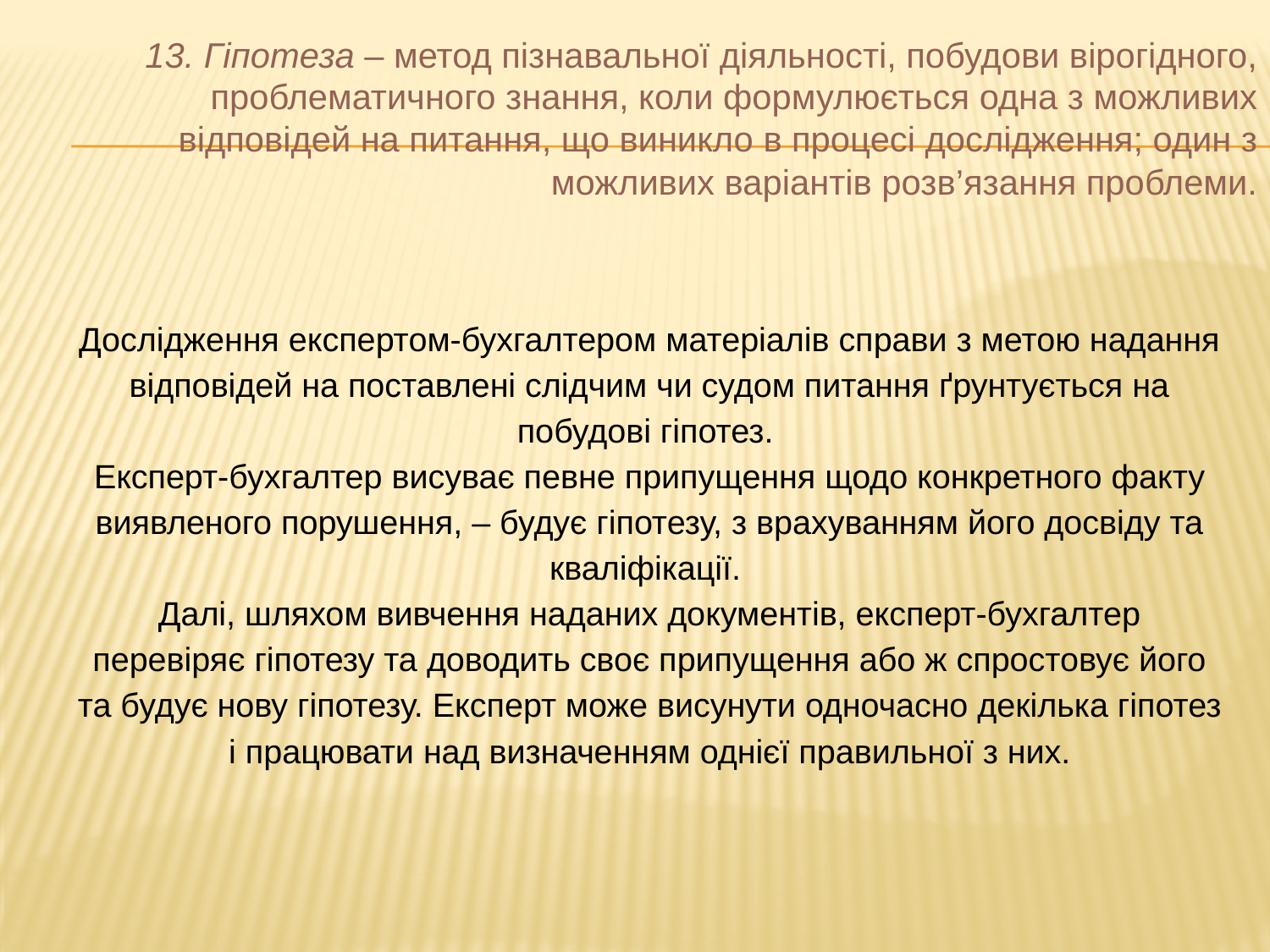

13. Гіпотеза – метод пізнавальної діяльності, побудови вірогідного, проблематичного знання, коли формулюється одна з можливих відповідей на питання, що виникло в процесі дослідження; один з можливих варіантів розв’язання проблеми.
Дослідження експертом-бухгалтером матеріалів справи з метою надання відповідей на поставлені слідчим чи судом питання ґрунтується на побудові гіпотез.
Експерт-бухгалтер висуває певне припущення щодо конкретного факту виявленого порушення, – будує гіпотезу, з врахуванням його досвіду та кваліфікації.
Далі, шляхом вивчення наданих документів, експерт-бухгалтер перевіряє гіпотезу та доводить своє припущення або ж спростовує його та будує нову гіпотезу. Експерт може висунути одночасно декілька гіпотез і працювати над визначенням однієї правильної з них.